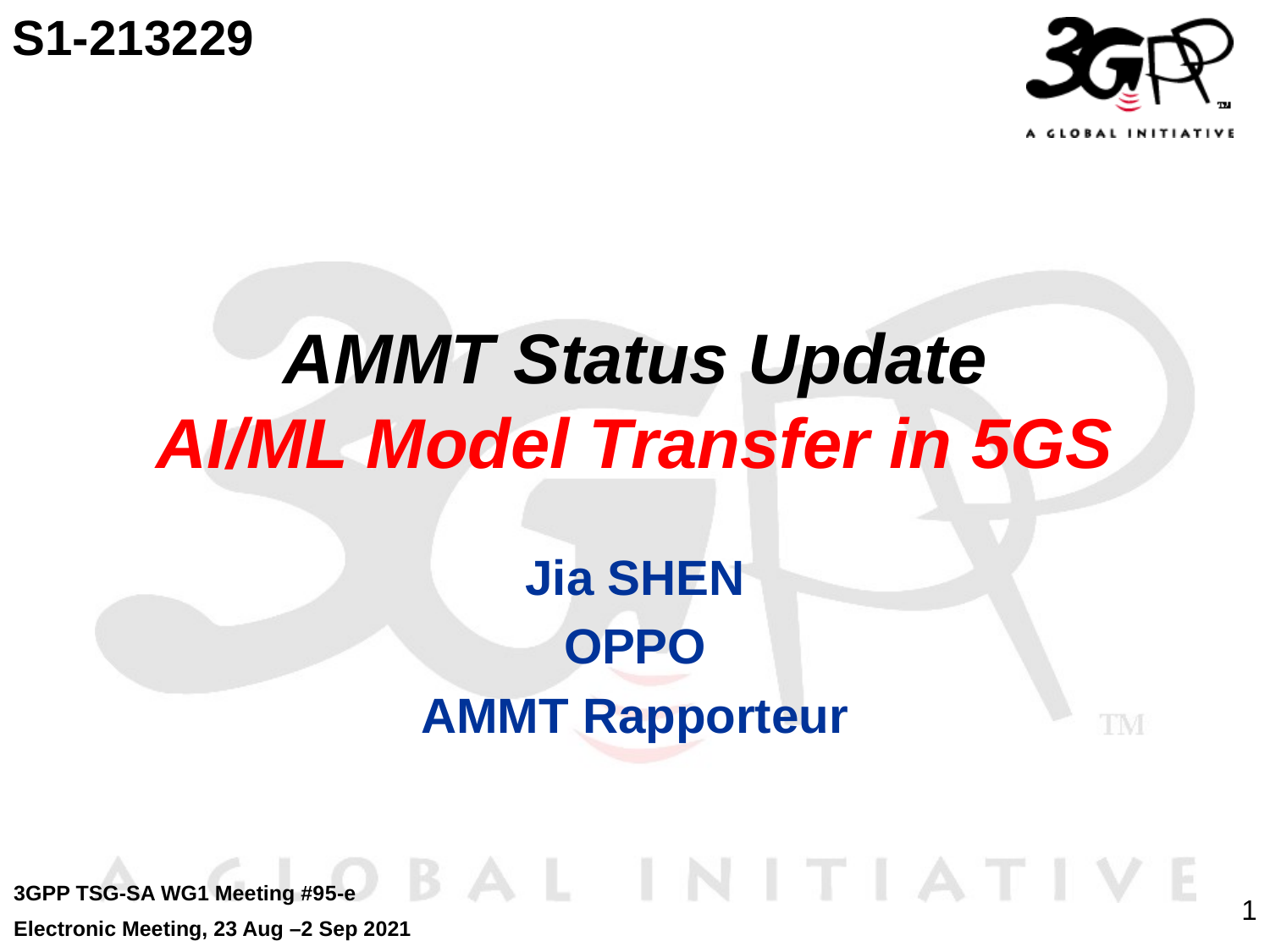

S1-213229
# AMMT Status Update AI/ML Model Transfer in 5GS
Jia SHEN
OPPO
AMMT Rapporteur
3GPP TSG-SA WG1 Meeting #95-e
Electronic Meeting, 23 Aug –2 Sep 2021
1